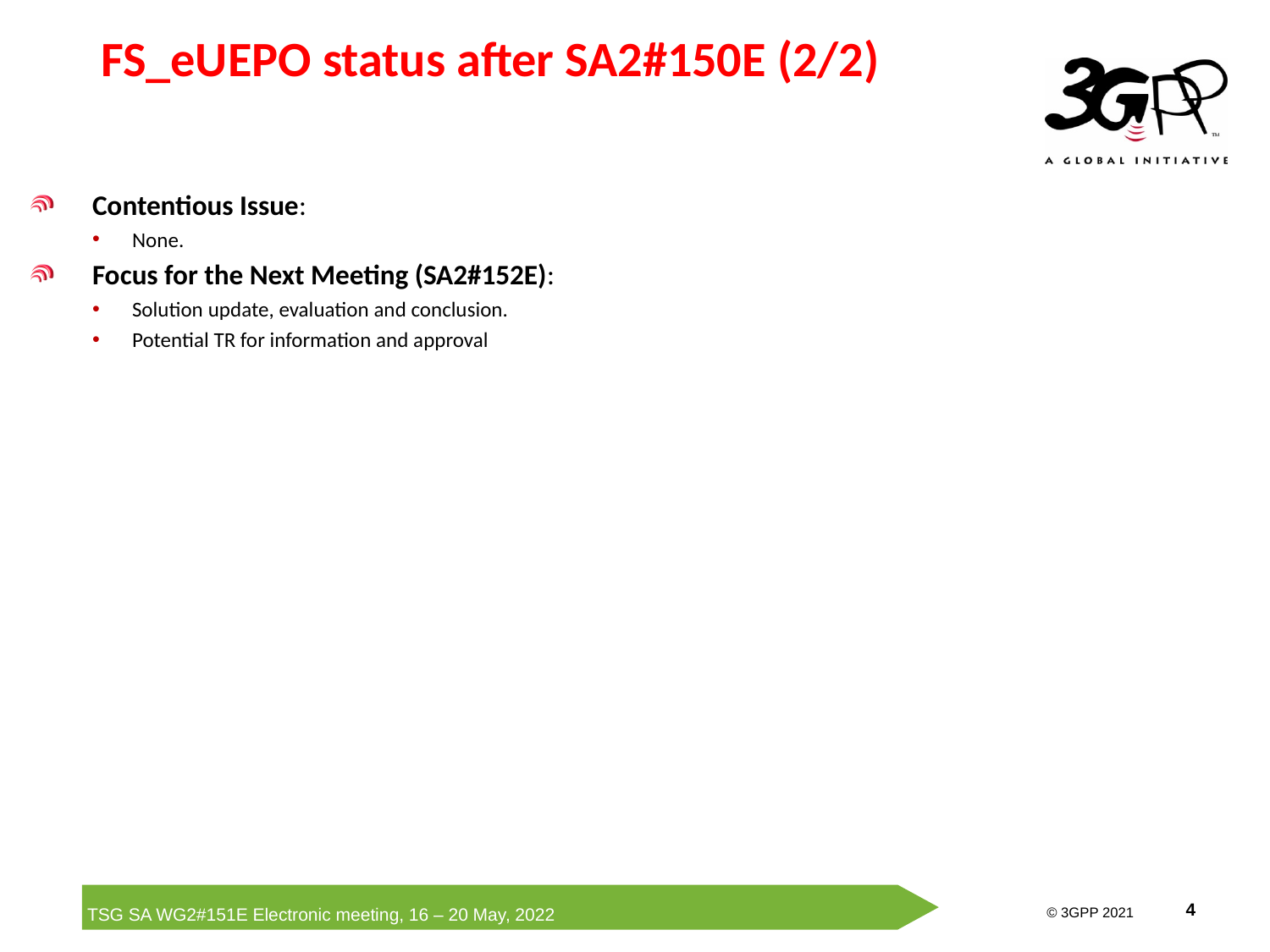

# FS_eUEPO status after SA2#150E (2/2)
Contentious Issue:
None.
Focus for the Next Meeting (SA2#152E):
Solution update, evaluation and conclusion.
Potential TR for information and approval